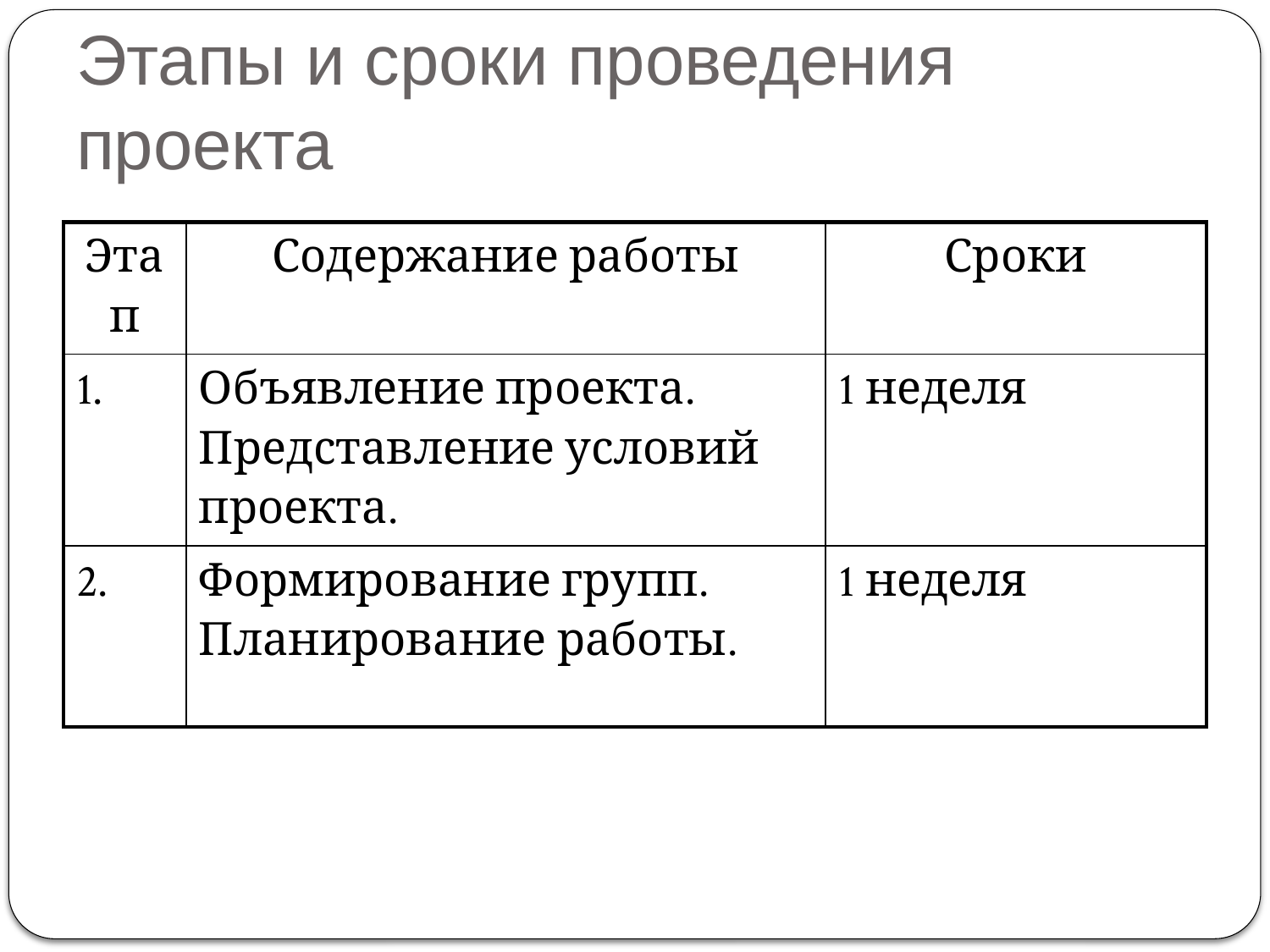

# Этапы и сроки проведения проекта
| Этап | Содержание работы | Сроки |
| --- | --- | --- |
| 1. | Объявление проекта. Представление условий проекта. | 1 неделя |
| 2. | Формирование групп. Планирование работы. | 1 неделя |